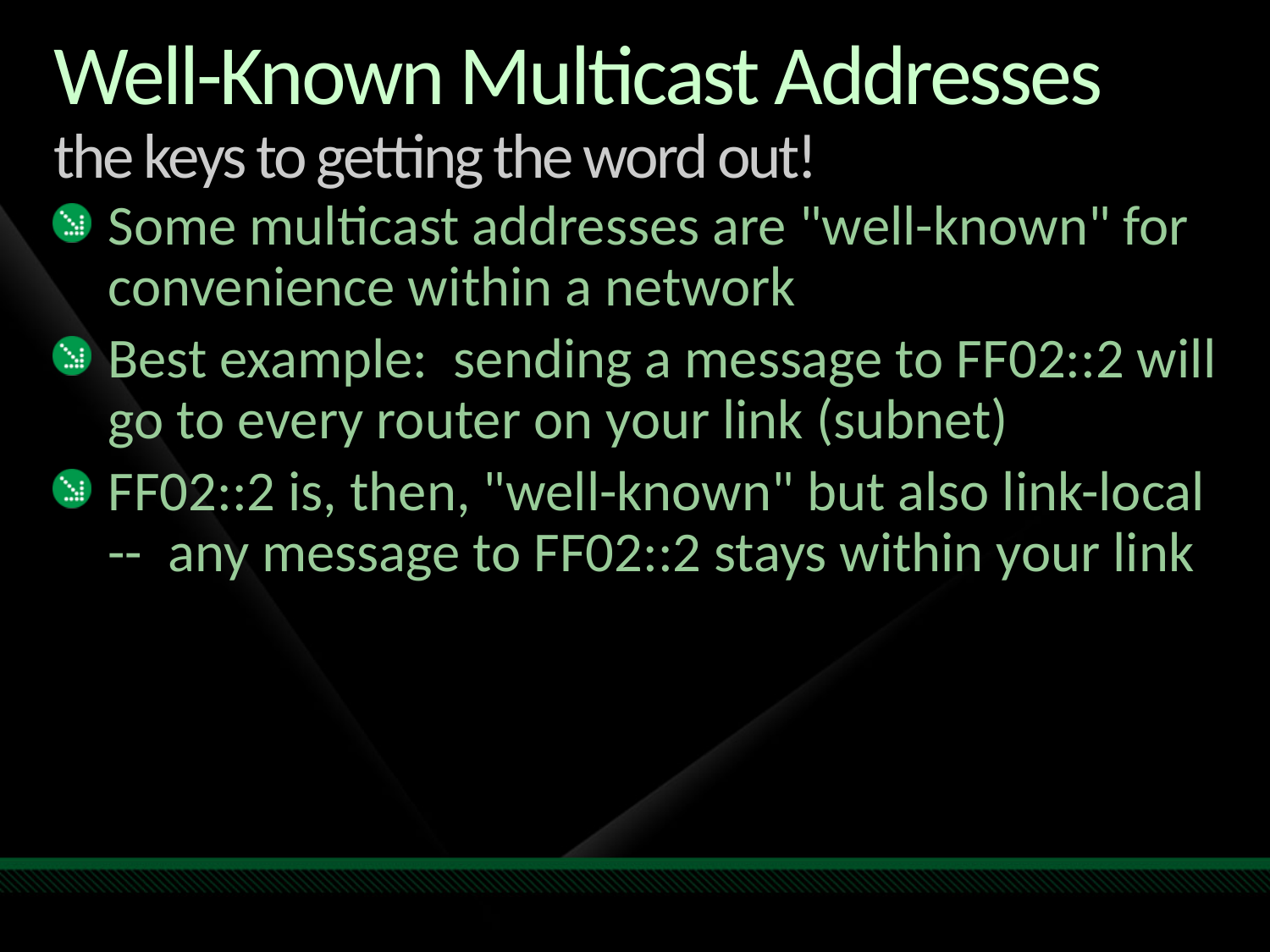

# Well-Known Multicast Addresses the keys to getting the word out!
Some multicast addresses are "well-known" for convenience within a network
Best example:  sending a message to FF02::2 will go to every router on your link (subnet)
FF02::2 is, then, "well-known" but also link-local --  any message to FF02::2 stays within your link